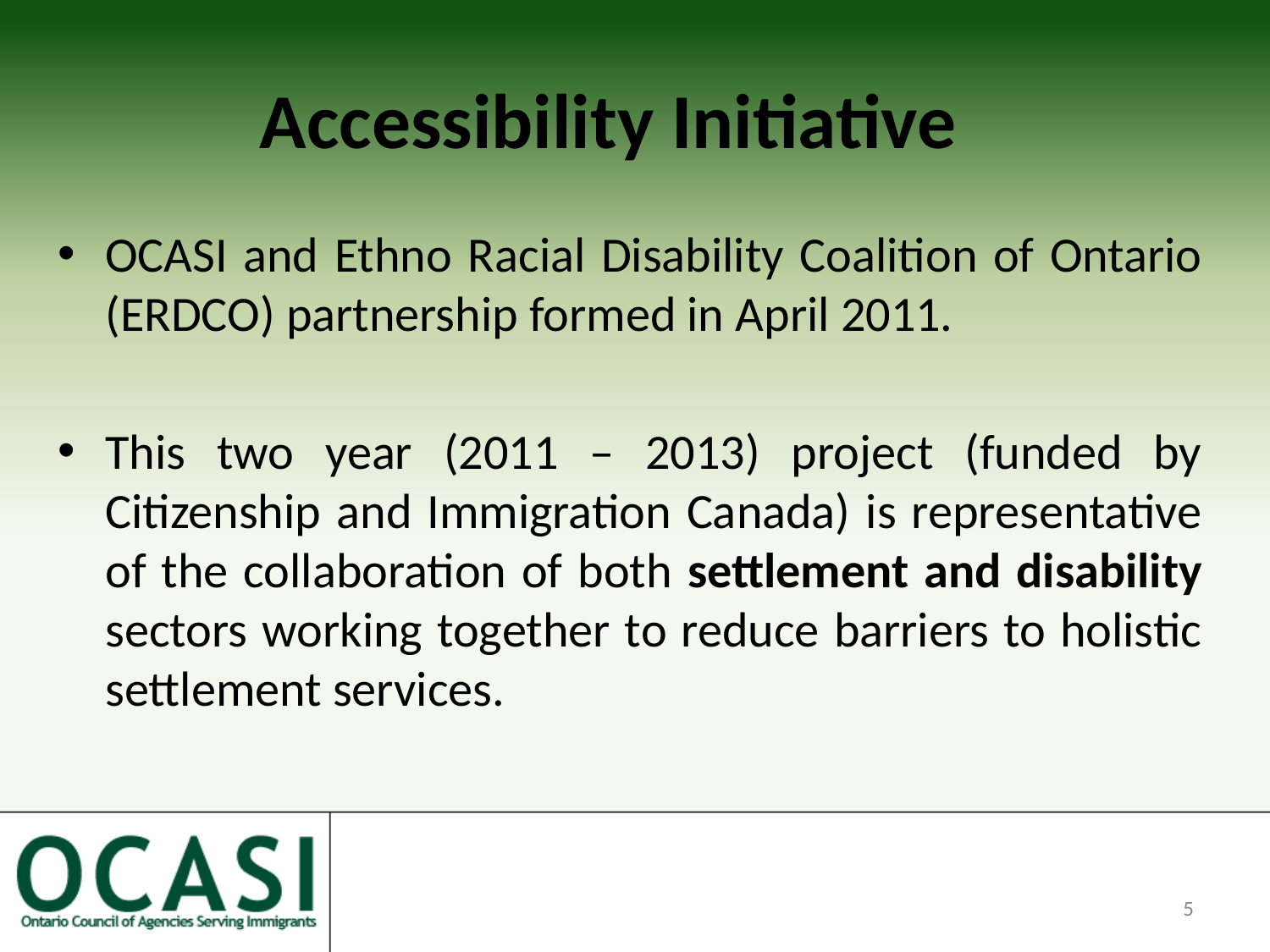

# Accessibility Initiative
OCASI and Ethno Racial Disability Coalition of Ontario (ERDCO) partnership formed in April 2011.

This two year (2011 – 2013) project (funded by Citizenship and Immigration Canada) is representative of the collaboration of both settlement and disability sectors working together to reduce barriers to holistic settlement services.

5